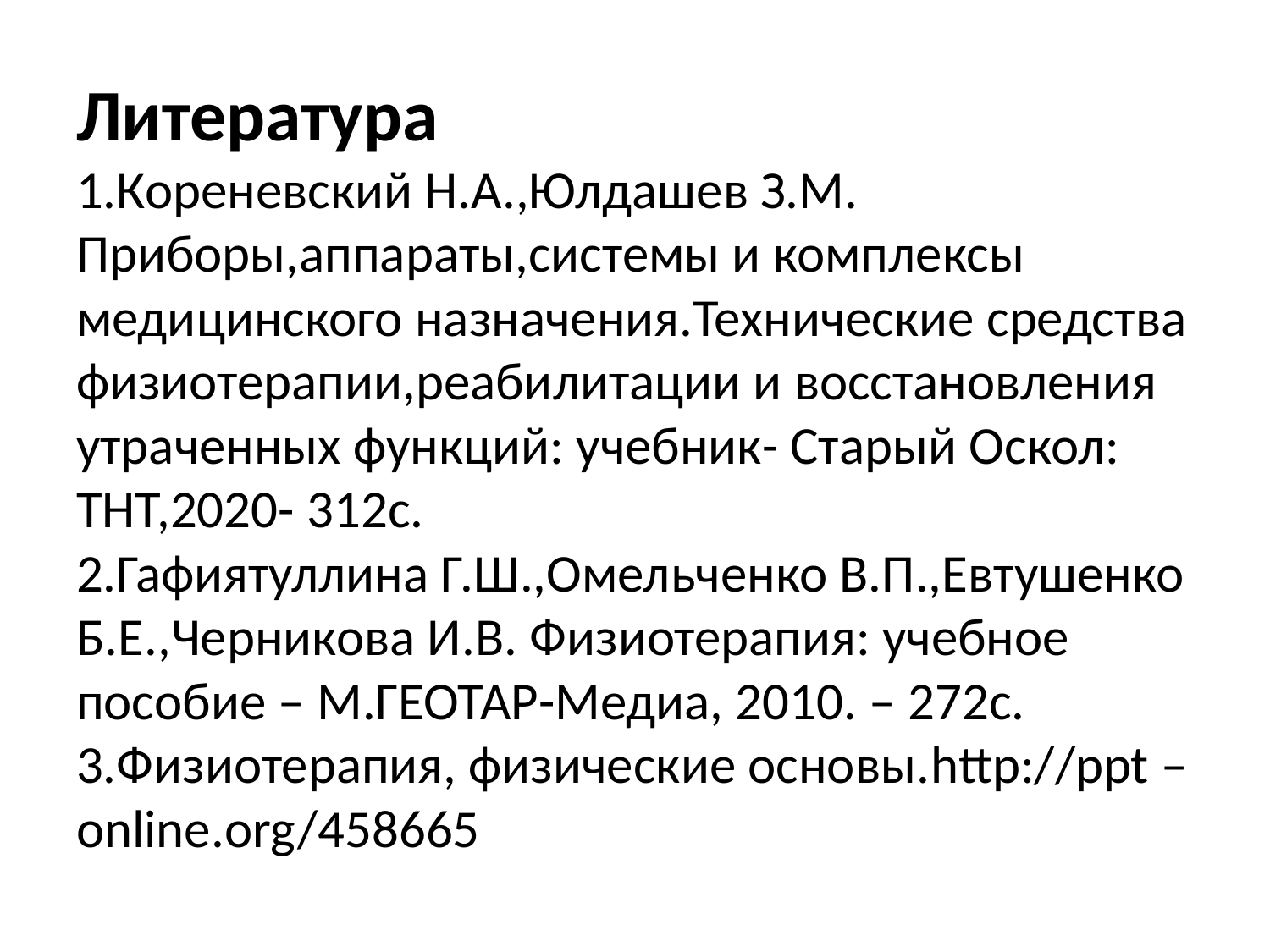

# Литература 1.Кореневский Н.А.,Юлдашев З.М. Приборы,аппараты,системы и комплексы медицинского назначения.Технические средства физиотерапии,реабилитации и восстановления утраченных функций: учебник- Старый Оскол: ТНТ,2020- 312с. 2.Гафиятуллина Г.Ш.,Омельченко В.П.,Евтушенко Б.Е.,Черникова И.В. Физиотерапия: учебное пособие – М.ГЕОТАР-Медиа, 2010. – 272с. 3.Физиотерапия, физические основы.http://ppt – online.org/458665